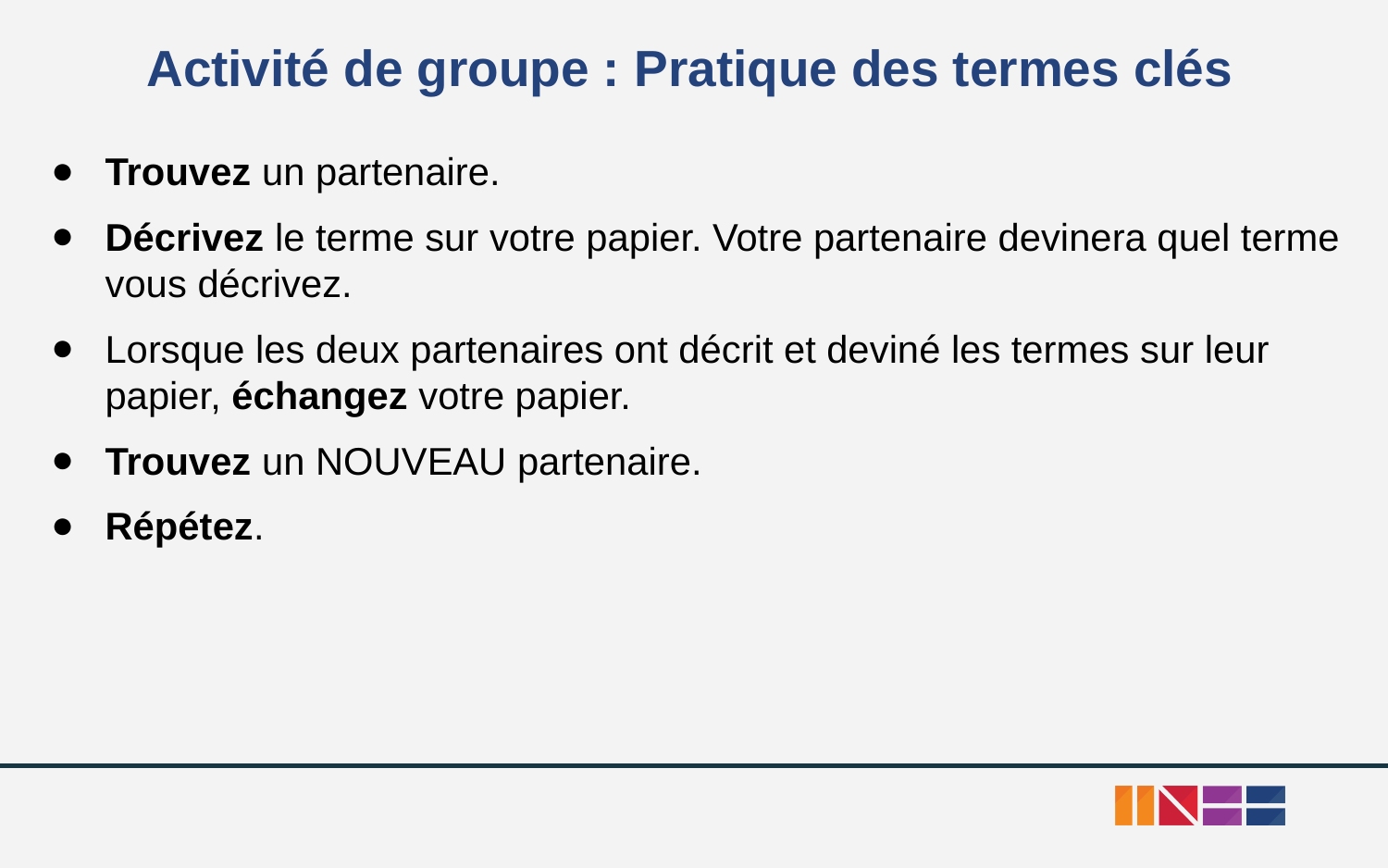

# Activité de groupe : Pratique des termes clés

Trouvez un partenaire.
Décrivez le terme sur votre papier. Votre partenaire devinera quel terme vous décrivez.
Lorsque les deux partenaires ont décrit et deviné les termes sur leur papier, échangez votre papier.
Trouvez un NOUVEAU partenaire.
Répétez.